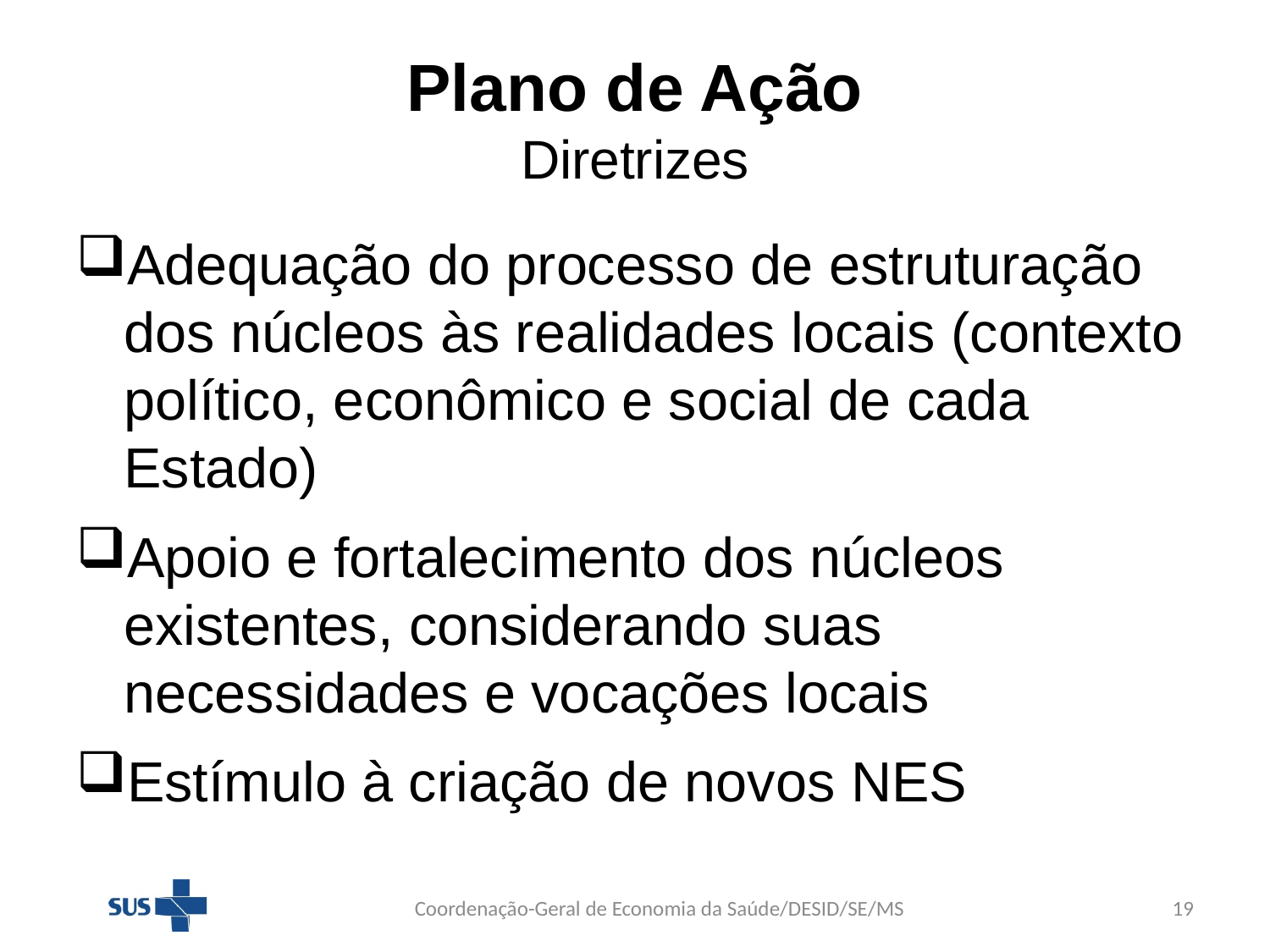

# Plano de Ação Diretrizes
Adequação do processo de estruturação dos núcleos às realidades locais (contexto político, econômico e social de cada Estado)
Apoio e fortalecimento dos núcleos existentes, considerando suas necessidades e vocações locais
Estímulo à criação de novos NES

Coordenação-Geral de Economia da Saúde/DESID/SE/MS
19